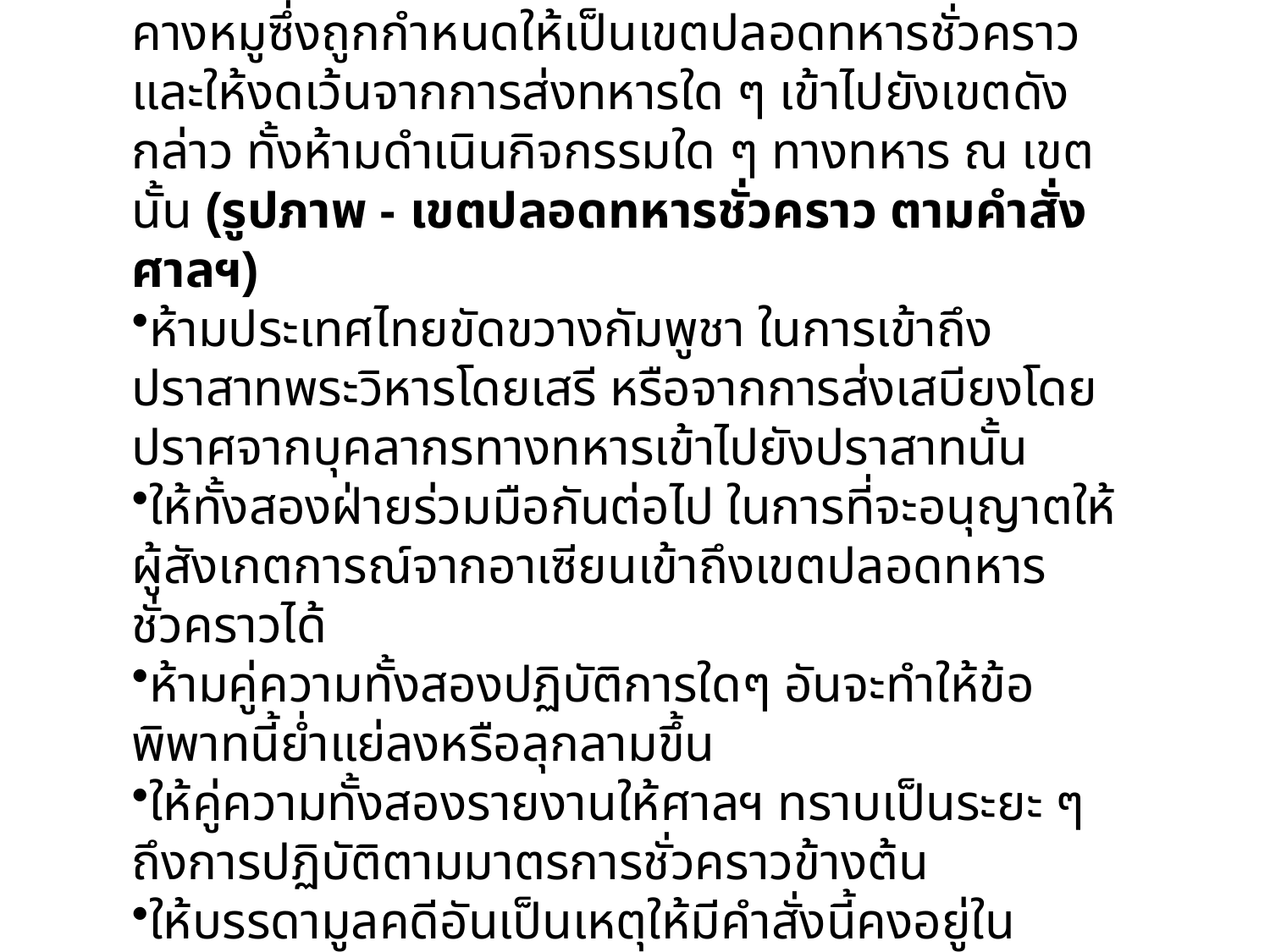

วิธีการชั่วคราวที่ออกคำสั่งโดยศาลโลก
ให้ทั้งสองฝ่ายถอนทหารออกจากพื้นที่สี่เหลี่ยมคางหมูซึ่งถูกกำหนดให้เป็นเขตปลอดทหารชั่วคราว และให้งดเว้นจากการส่งทหารใด ๆ เข้าไปยังเขตดังกล่าว ทั้งห้ามดำเนินกิจกรรมใด ๆ ทางทหาร ณ เขตนั้น (รูปภาพ - เขตปลอดทหารชั่วคราว ตามคำสั่งศาลฯ)
ห้ามประเทศไทยขัดขวางกัมพูชา ในการเข้าถึงปราสาทพระวิหารโดยเสรี หรือจากการส่งเสบียงโดยปราศจากบุคลากรทางทหารเข้าไปยังปราสาทนั้น
ให้ทั้งสองฝ่ายร่วมมือกันต่อไป ในการที่จะอนุญาตให้ผู้สังเกตการณ์จากอาเซียนเข้าถึงเขตปลอดทหารชั่วคราวได้
ห้ามคู่ความทั้งสองปฏิบัติการใดๆ อันจะทำให้ข้อพิพาทนี้ย่ำแย่ลงหรือลุกลามขึ้น
ให้คู่ความทั้งสองรายงานให้ศาลฯ ทราบเป็นระยะ ๆ ถึงการปฏิบัติตามมาตรการชั่วคราวข้างต้น
ให้บรรดามูลคดีอันเป็นเหตุให้มีคำสั่งนี้คงอยู่ในความควบคุมของศาลฯ ต่อไป จนกว่าศาลฯ จะมีคำพิพากษาในคำร้องขอให้ตีความ